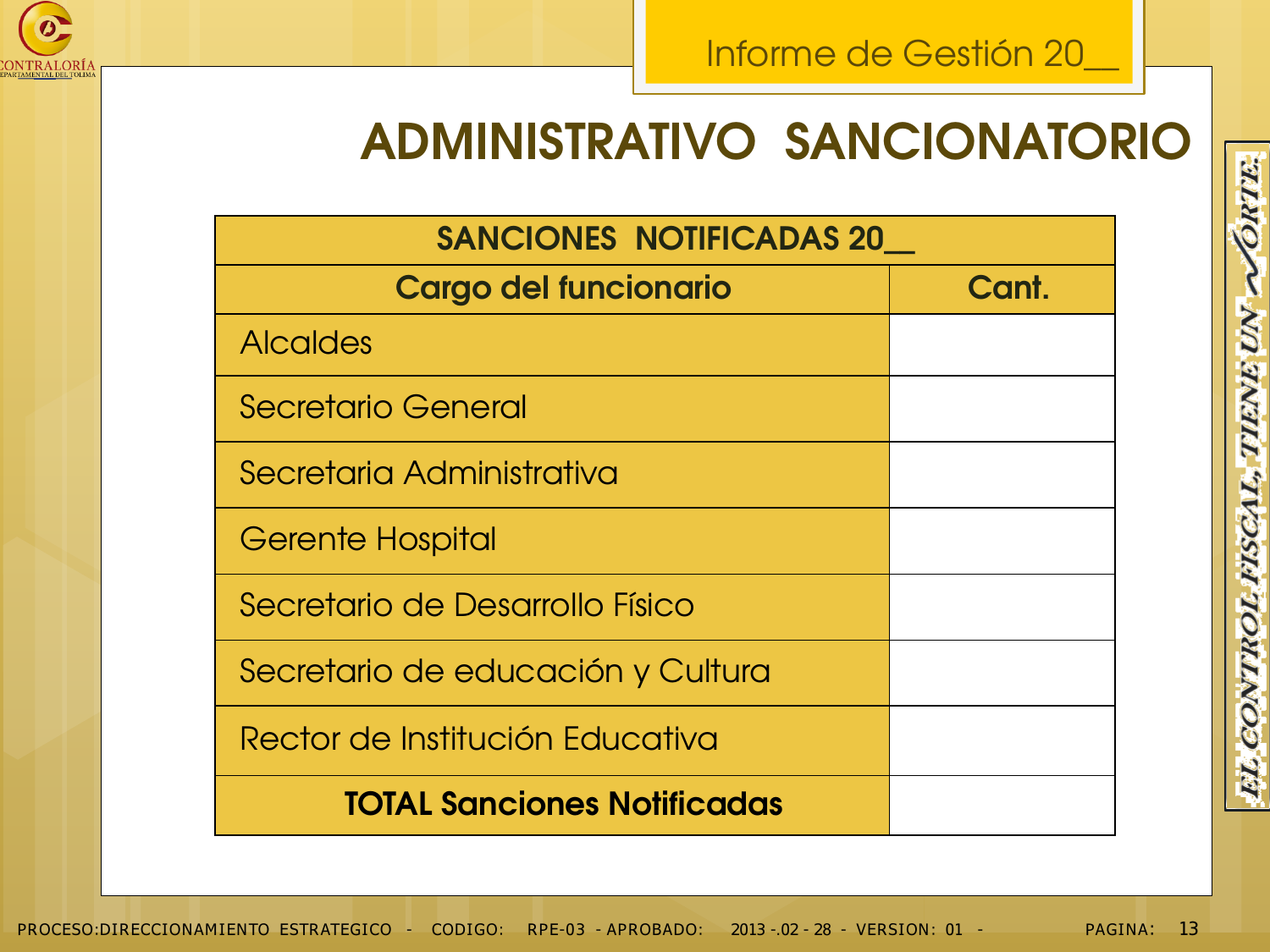

# ADMINISTRATIVO  SANCIONATORIO
| SANCIONES NOTIFICADAS 20\_\_ |  |
| --- | --- |
| Cargo del funcionario | Cant. |
| Alcaldes |  |
| Secretario General |  |
| Secretaria Administrativa |  |
| Gerente Hospital |  |
| Secretario de Desarrollo Físico |  |
| Secretario de educación y Cultura |  |
| Rector de Institución Educativa |  |
| TOTAL Sanciones Notificadas |  |